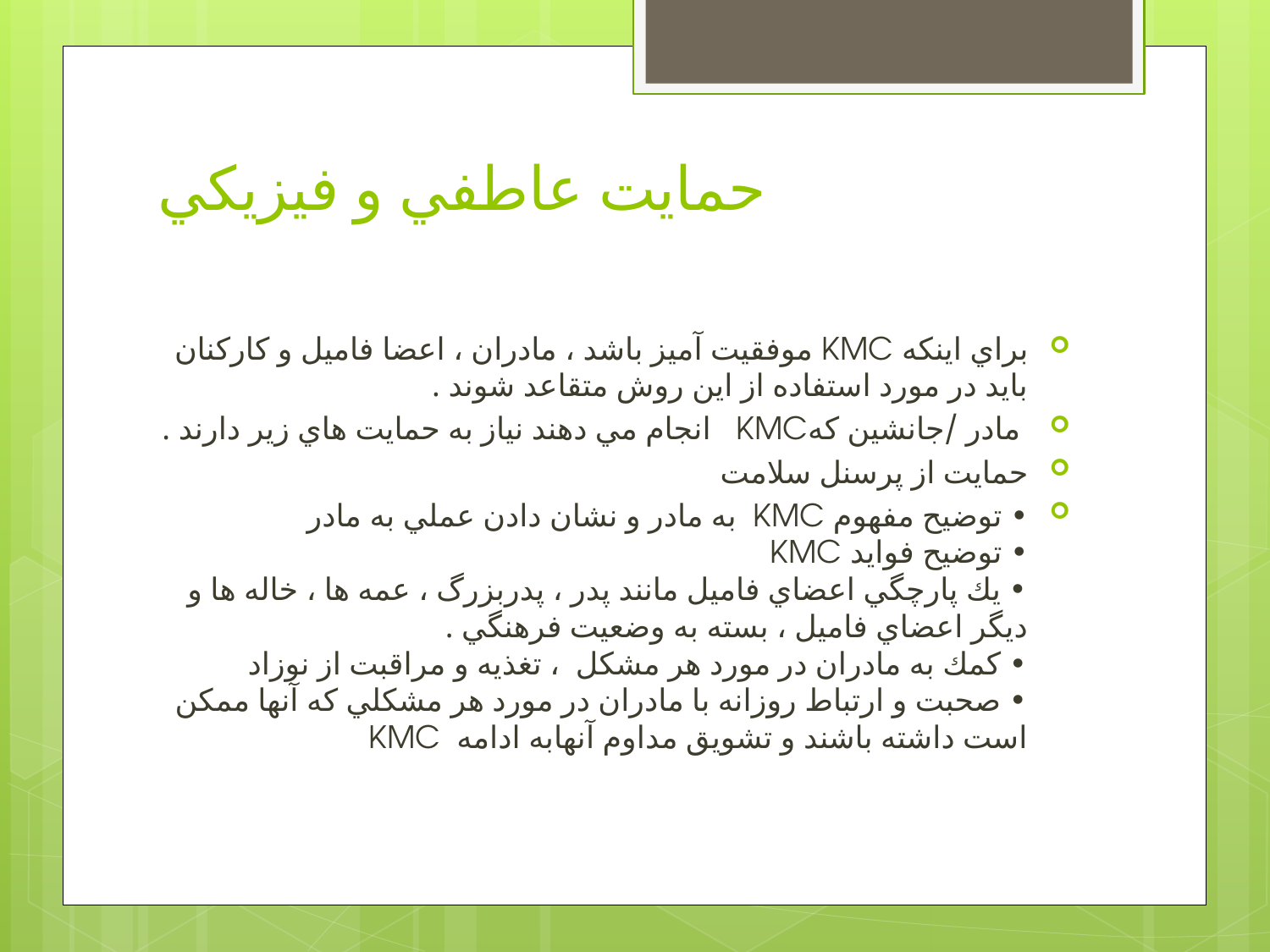

# حمايت عاطفي و فيزيكي
براي اينكه KMC موفقيت آميز باشد ، مادران ، اعضا فاميل و كاركنان بايد در مورد استفاده از اين روش متقاعد شوند .
 مادر /جانشين كهKMC   انجام مي دهند نياز به حمايت هاي زير دارند .
حمايت از پرسنل سلامت
• توضيح مفهوم KMC  به مادر و نشان دادن عملي به مادر
• توضيح فوايد KMC
• يك پارچگي اعضاي فاميل مانند پدر ، پدربزرگ ، عمه ها ، خاله ها و ديگر اعضاي فاميل ، بسته به وضعيت فرهنگي .
• كمك به مادران در مورد هر مشكل  ، تغذيه و مراقبت از نوزاد
• صحبت و ارتباط روزانه با مادران در مورد هر مشكلي كه آنها ممكن است داشته باشند و تشويق مداوم آنهابه ادامه  KMC